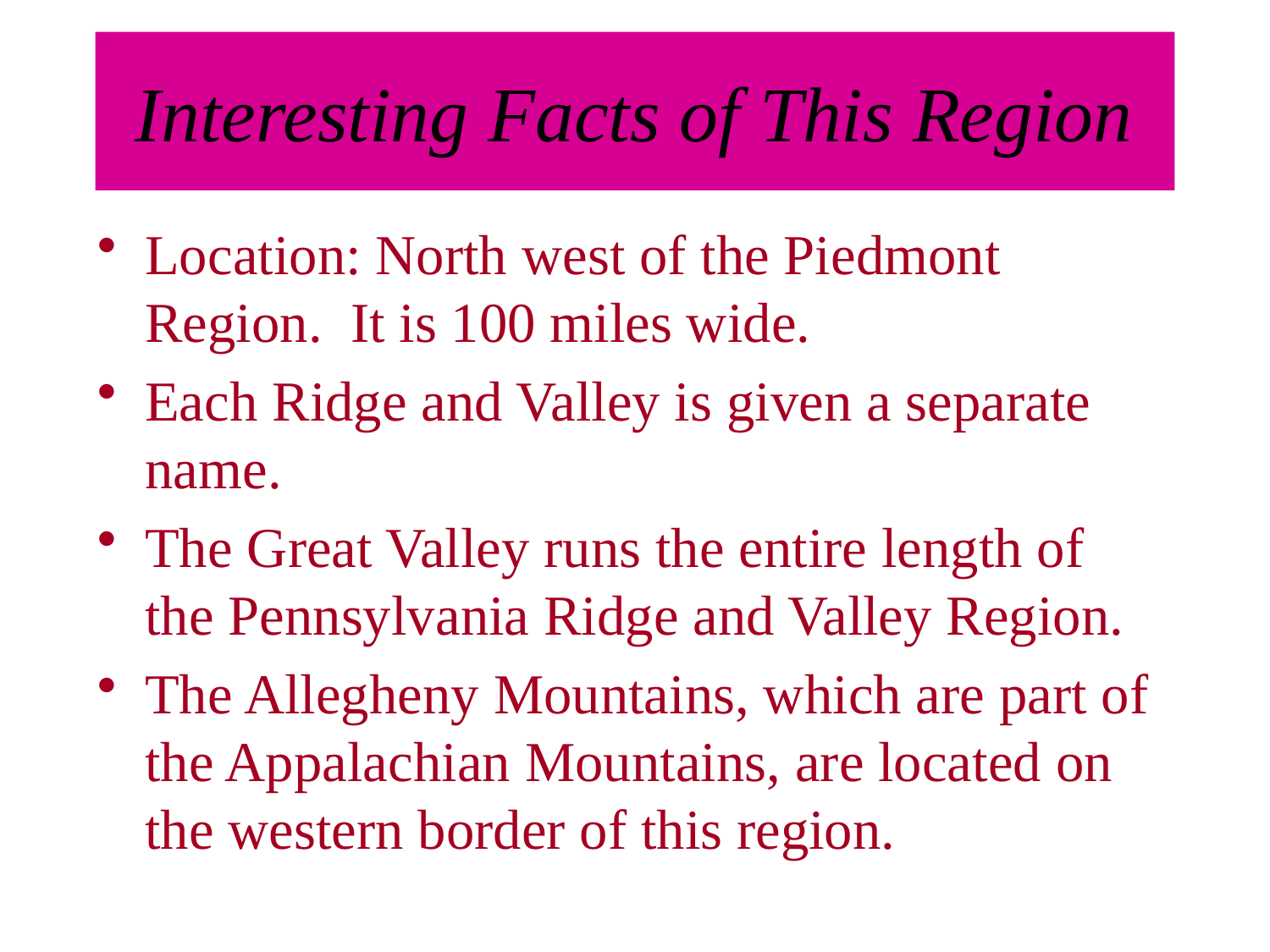

# Interesting Facts of This Region
Location: North west of the Piedmont Region.  It is 100 miles wide.
Each Ridge and Valley is given a separate name.
The Great Valley runs the entire length of the Pennsylvania Ridge and Valley Region.
The Allegheny Mountains, which are part of the Appalachian Mountains, are located on the western border of this region.